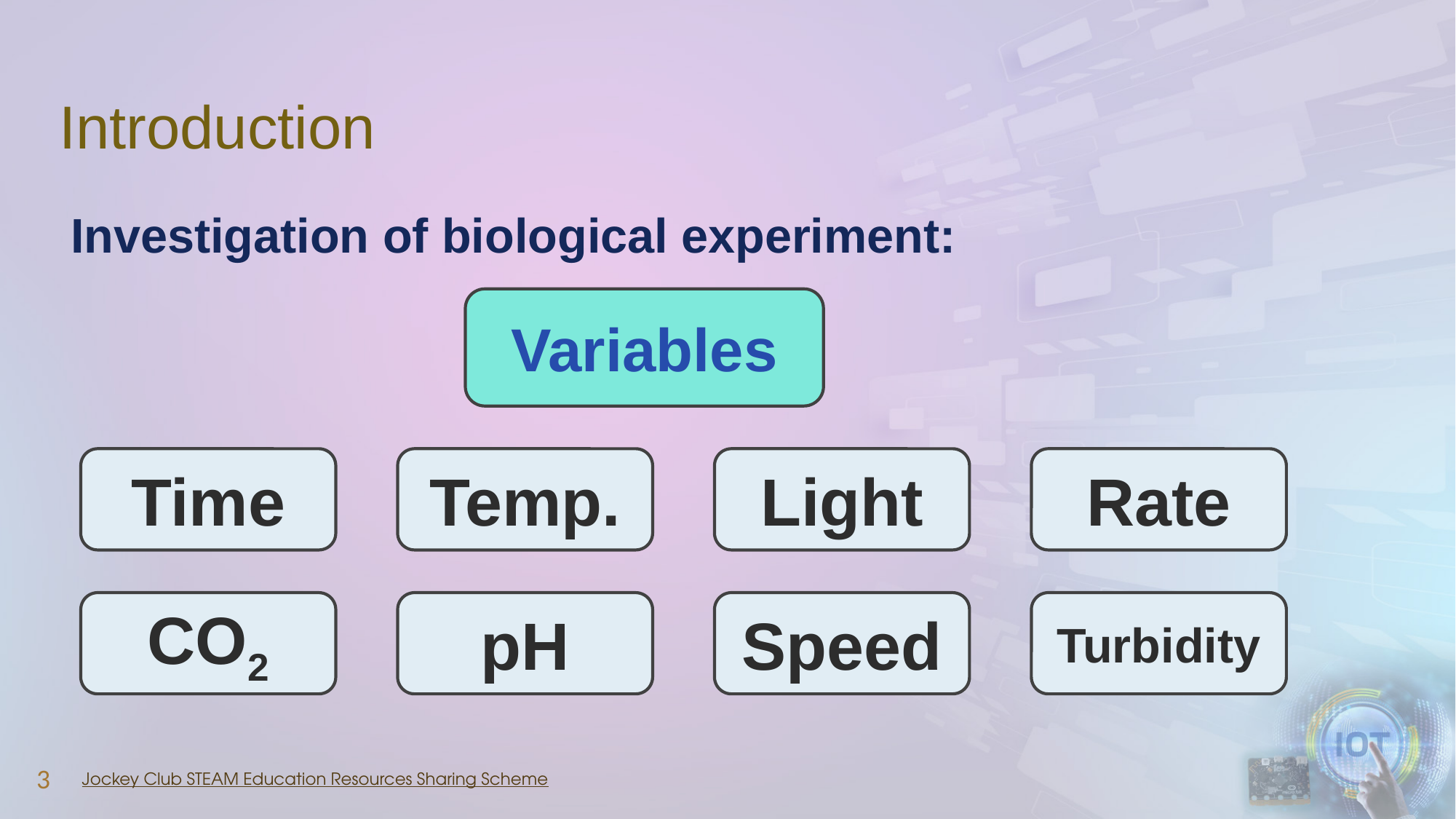

# Introduction
Investigation of biological experiment:

Variables
Time
Temp.
Light
Rate
CO2
pH
Speed
Turbidity